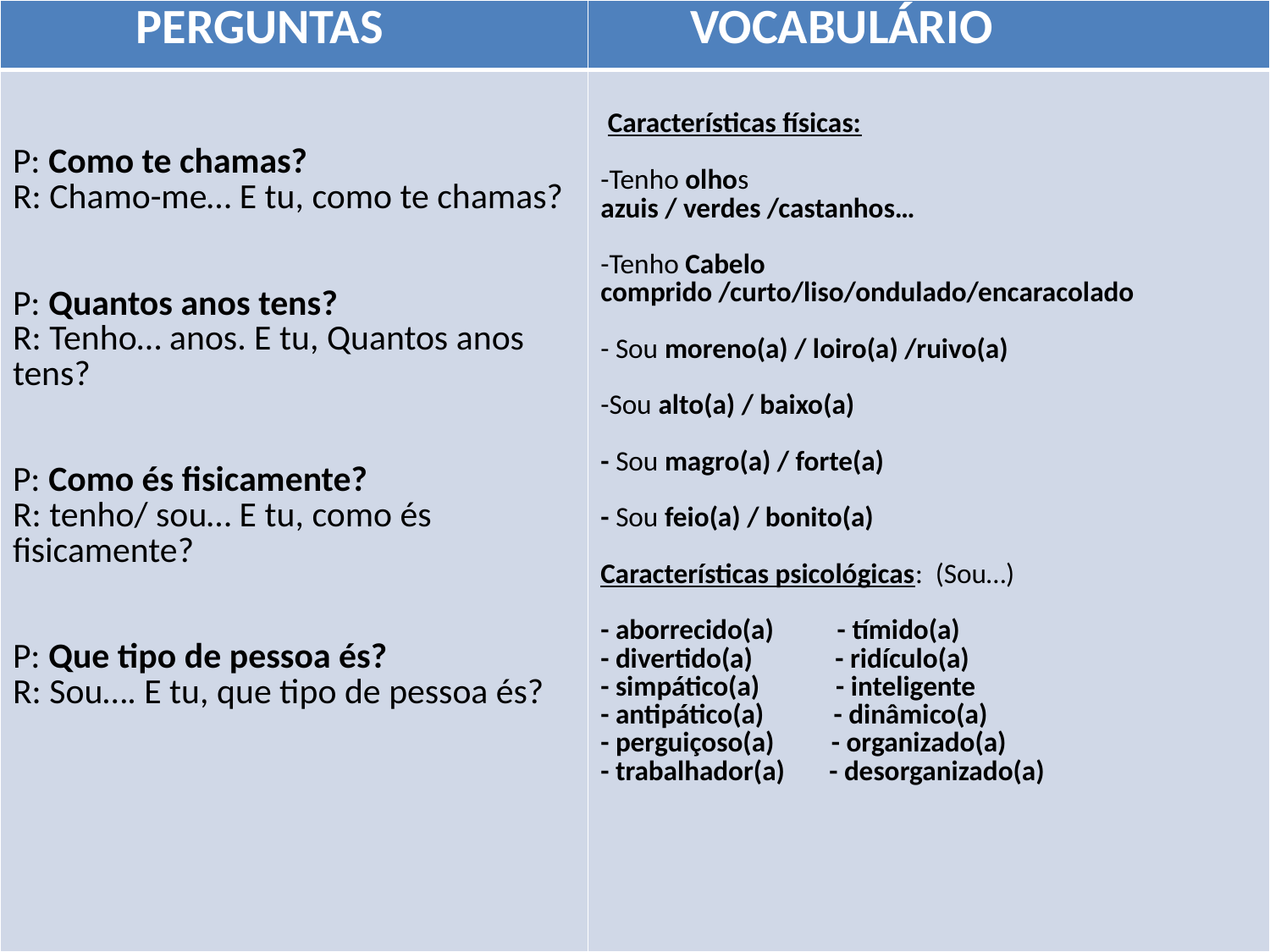

| PERGUNTAS | VOCABULÁRIO |
| --- | --- |
| P: Como te chamas? R: Chamo-me… E tu, como te chamas? P: Quantos anos tens? R: Tenho… anos. E tu, Quantos anos tens? P: Como és fisicamente? R: tenho/ sou… E tu, como és fisicamente? P: Que tipo de pessoa és? R: Sou…. E tu, que tipo de pessoa és? | Características físicas:   -Tenho olhos azuis / verdes /castanhos…   -Tenho Cabelo comprido /curto/liso/ondulado/encaracolado - Sou moreno(a) / loiro(a) /ruivo(a)   -Sou alto(a) / baixo(a)   - Sou magro(a) / forte(a)   - Sou feio(a) / bonito(a)   Características psicológicas: (Sou…)   - aborrecido(a) - tímido(a) - divertido(a) - ridículo(a) - simpático(a) - inteligente - antipático(a) - dinâmico(a) - perguiçoso(a) - organizado(a) - trabalhador(a) - desorganizado(a) |
#